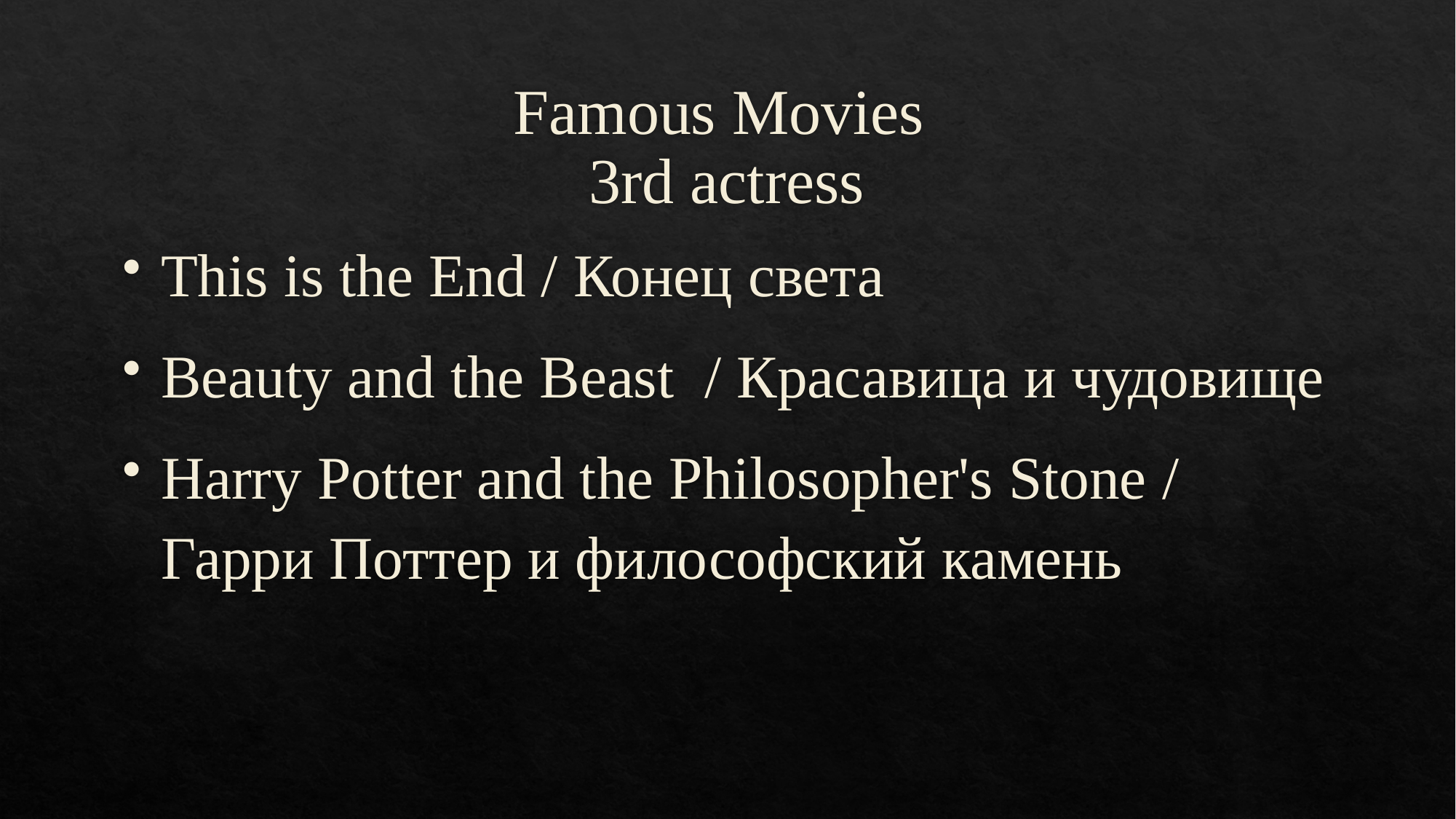

# Famous Movies 3rd actress
This is the End / Конец света
Beauty and the Beast  / Красавица и чудовище
Harry Potter and the Philosopher's Stone / Гарри Поттер и философский камень